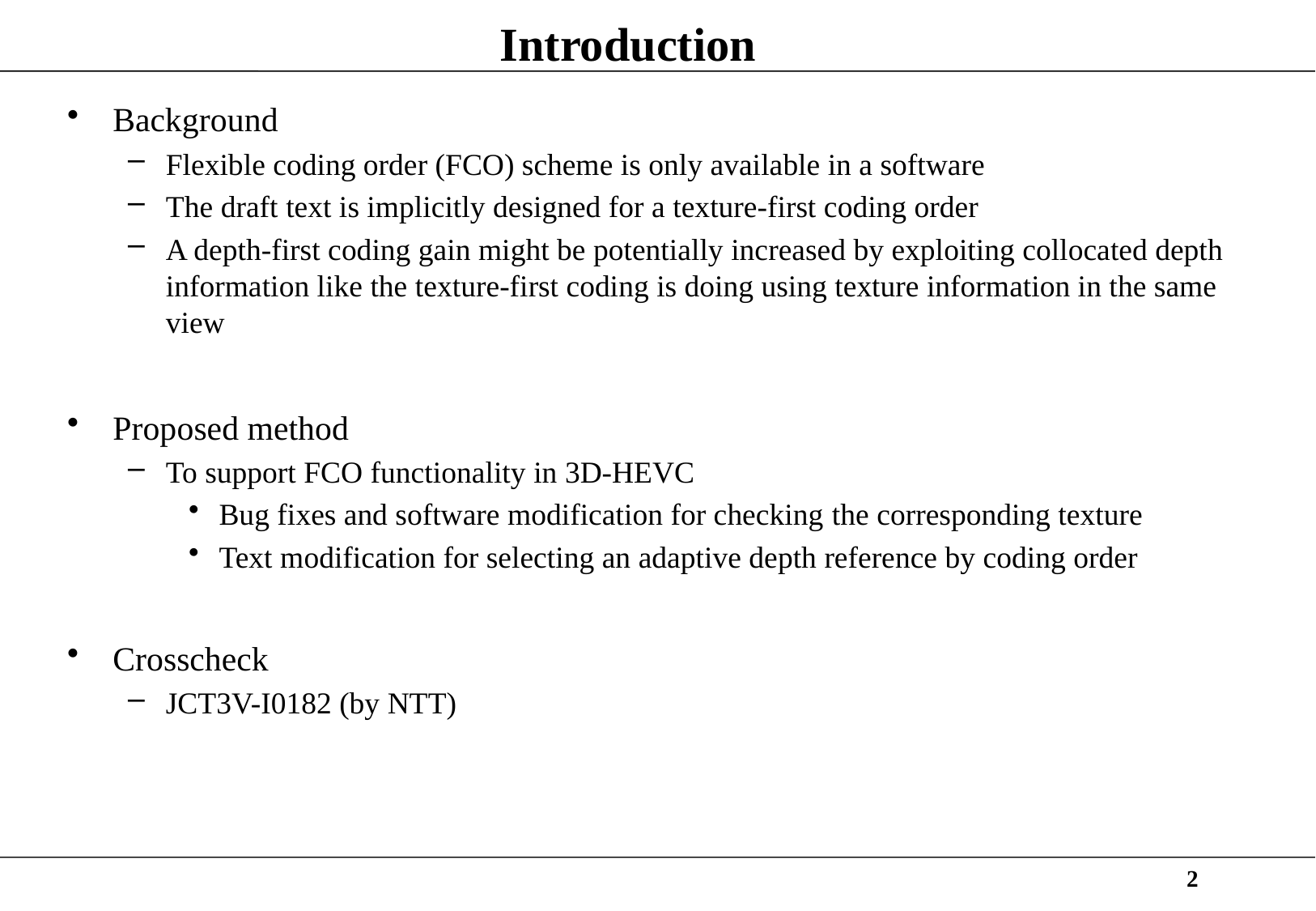

# Introduction
Background
Flexible coding order (FCO) scheme is only available in a software
The draft text is implicitly designed for a texture-first coding order
A depth-first coding gain might be potentially increased by exploiting collocated depth information like the texture-first coding is doing using texture information in the same view

Proposed method
To support FCO functionality in 3D-HEVC
Bug fixes and software modification for checking the corresponding texture
Text modification for selecting an adaptive depth reference by coding order

Crosscheck
JCT3V-I0182 (by NTT)

2